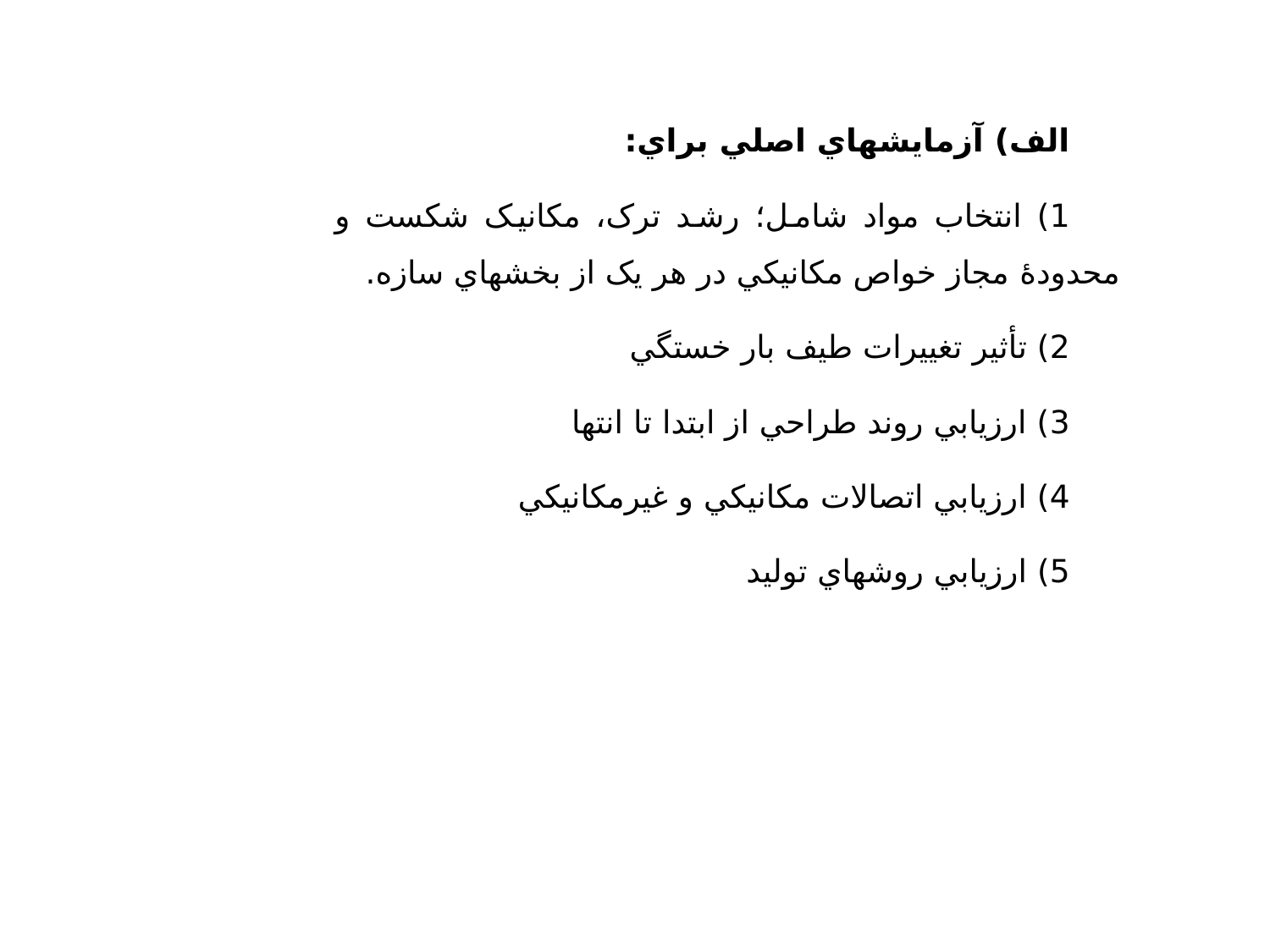

الف) آزمايش­هاي اصلي براي:
1) انتخاب مواد شامل؛ رشد ترک، مکانيک شکست و محدودۀ مجاز خواص مکانيکي در هر يک از بخش­هاي سازه.
2) تأثير تغييرات طيف بار خستگي
3) ارزيابي روند طراحي از ابتدا تا انتها
4) ارزيابي اتصالات مکانيکي و غيرمکانيکي
5) ارزيابي روش­هاي توليد